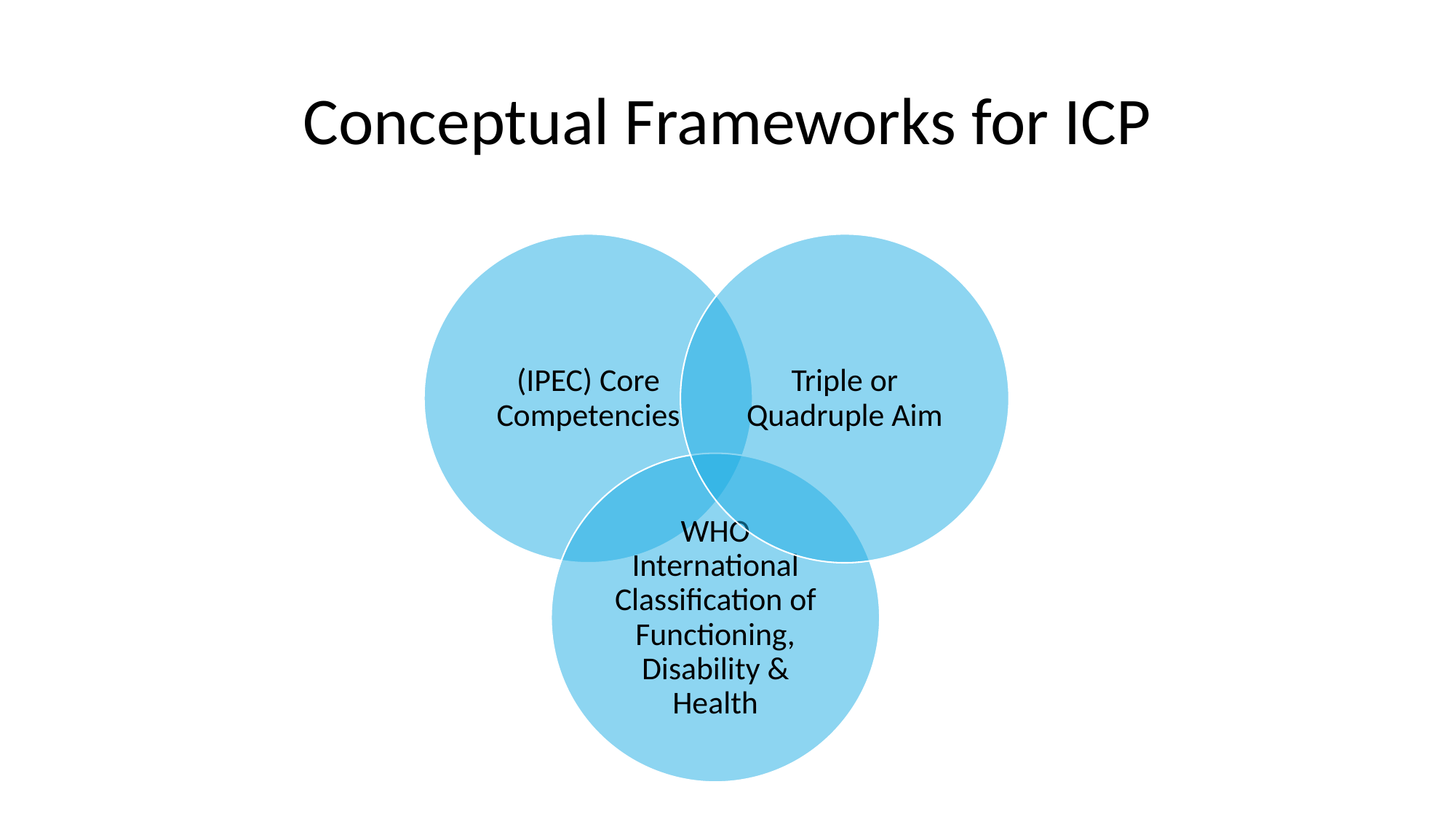

# Conceptual Frameworks for ICP
(IPEC) Core Competencies
WHO International Classification of Functioning, Disability & Health
Triple or Quadruple Aim